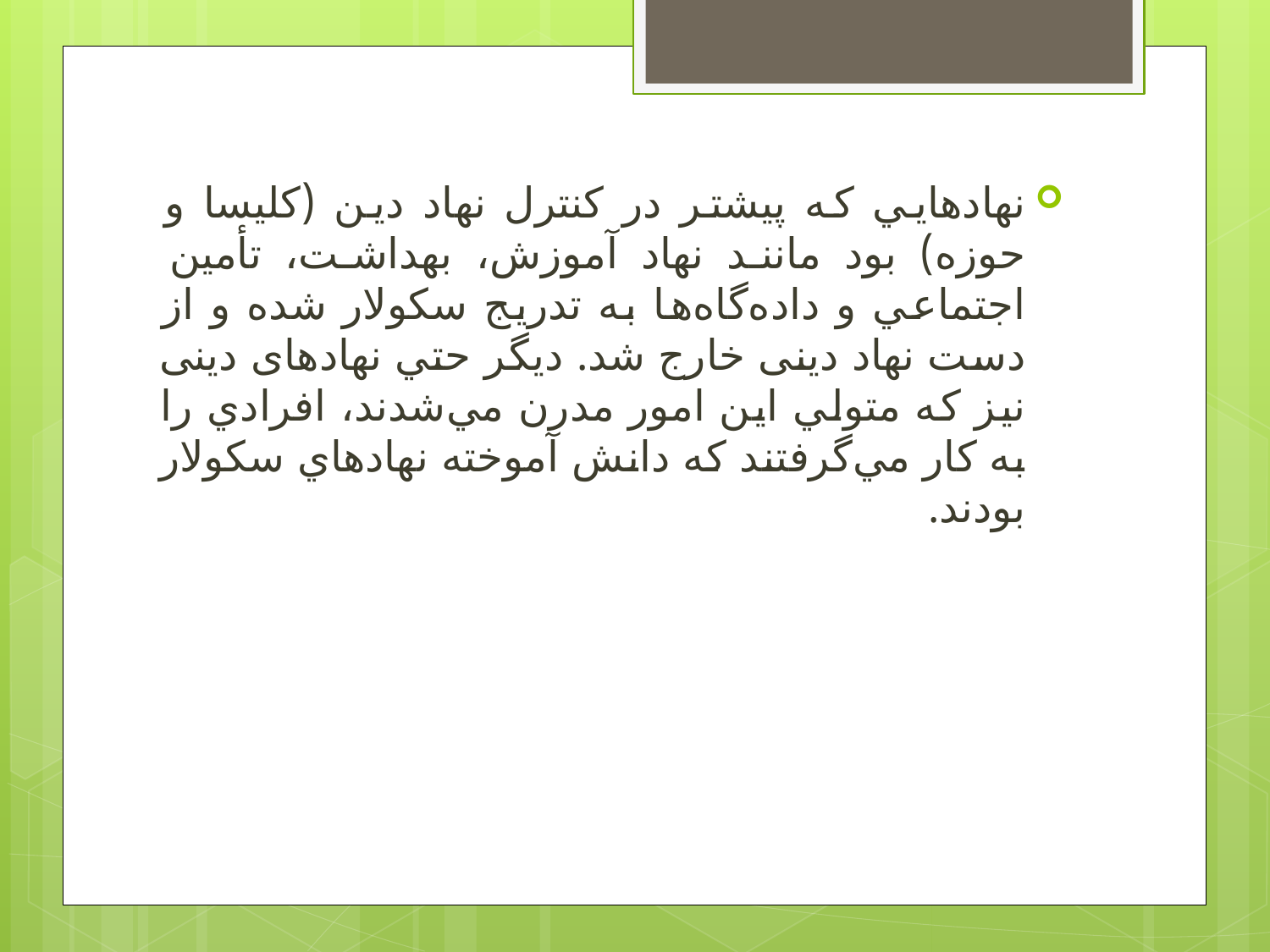

#
نهادهايي که پيشتر در کنترل نهاد دین (کلیسا و حوزه) بود مانند نهاد آموزش، بهداشت،‌ تأمين اجتماعي و داده‌گاه‌ها به تدريج سکولار شده و از دست نهاد دینی خارج شد. ديگر حتي نهادهای دینی نيز که متولي اين امور مدرن مي‌شدند، افرادي را به کار مي‌گرفتند که دانش آموخته‌ نهادهاي سکولار بودند.